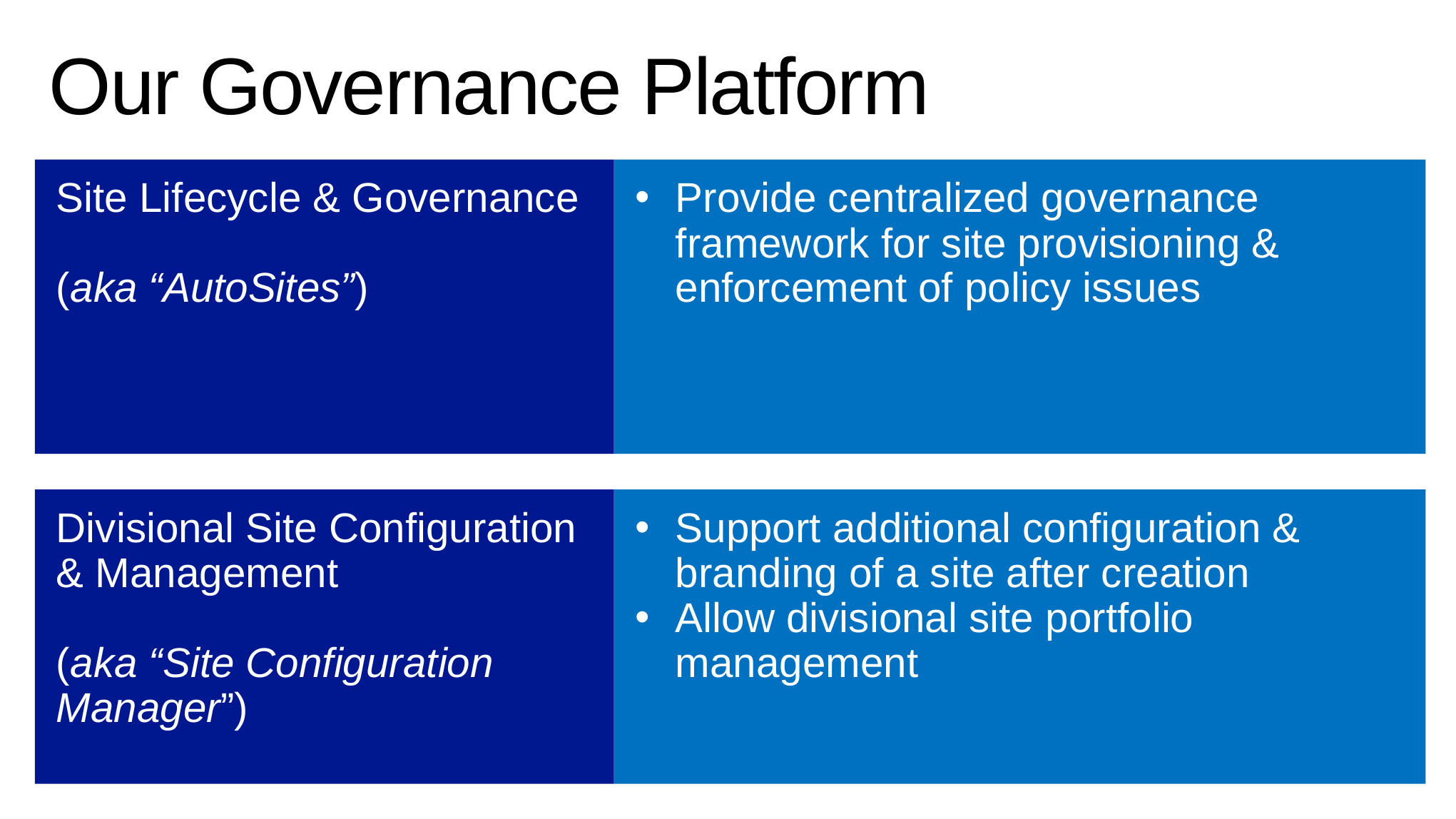

# Our Governance Platform
Site Lifecycle & Governance

(aka “AutoSites”)
Provide centralized governance framework for site provisioning & enforcement of policy issues
Divisional Site Configuration & Management

(aka “Site Configuration Manager”)
Support additional configuration & branding of a site after creation
Allow divisional site portfolio management